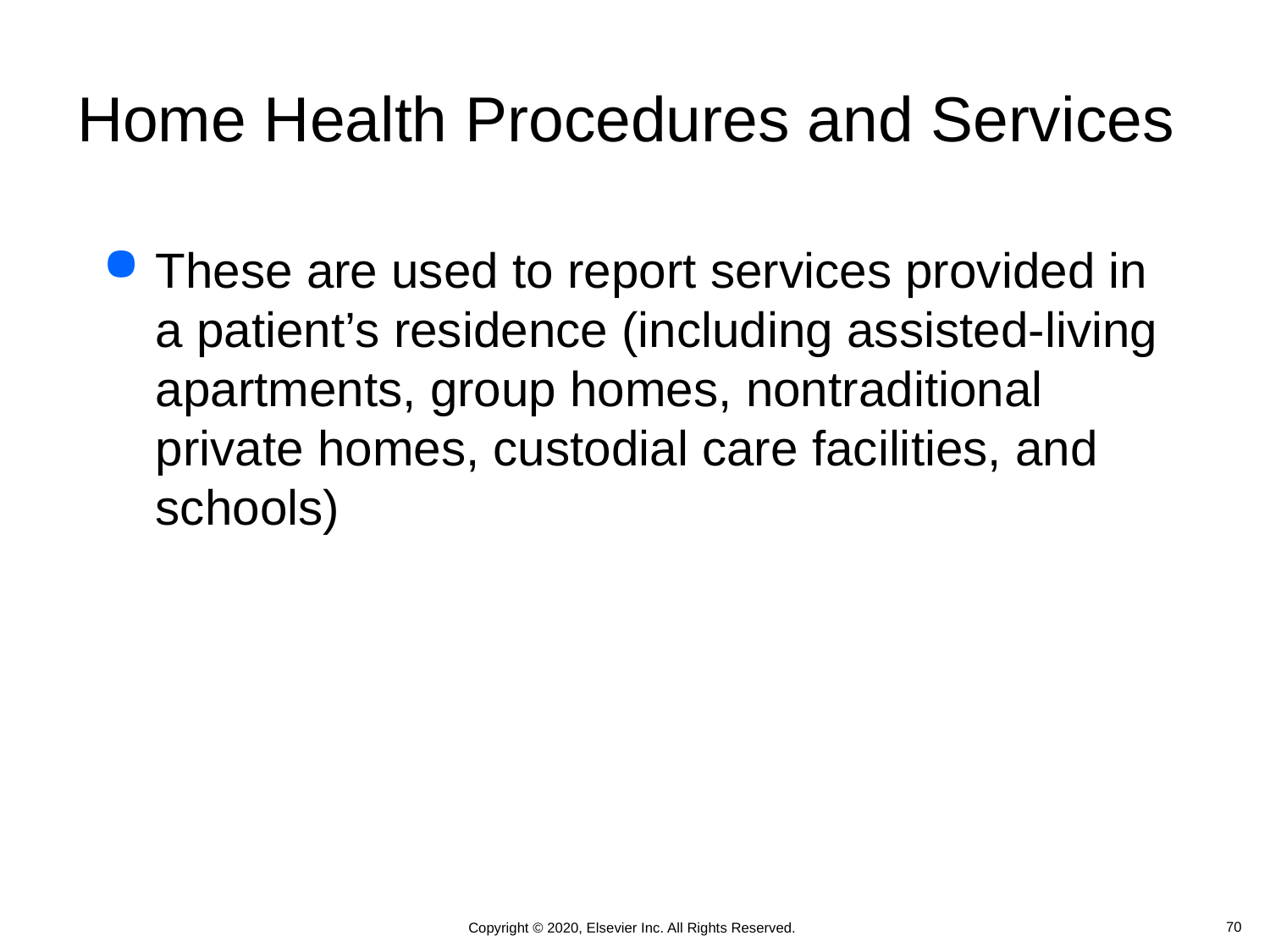

# Home Health Procedures and Services
These are used to report services provided in a patient’s residence (including assisted-living apartments, group homes, nontraditional private homes, custodial care facilities, and schools)
 70